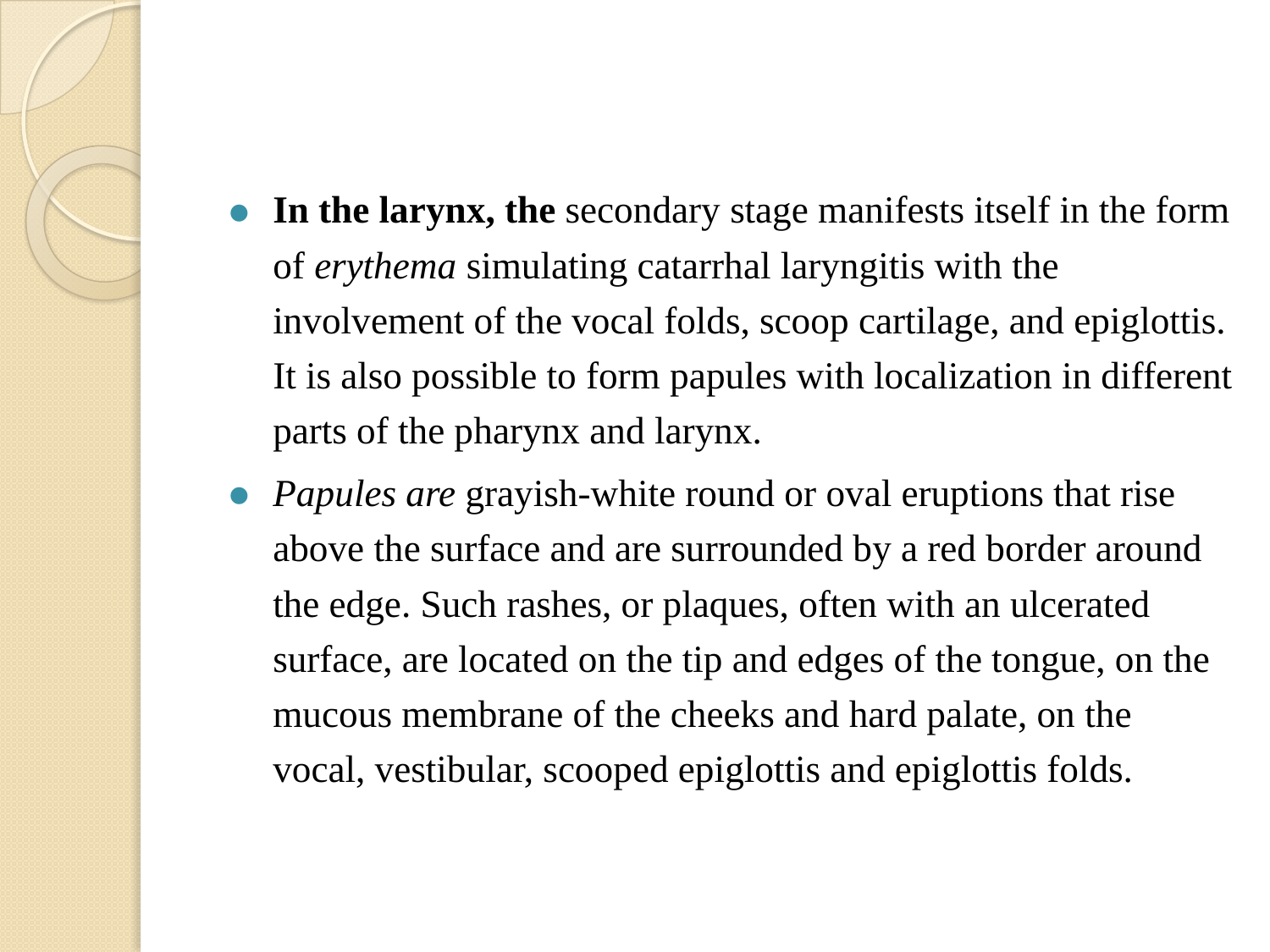

#

In the larynx, the secondary stage manifests itself in the form of erythema simulating catarrhal laryngitis with the involvement of the vocal folds, scoop cartilage, and epiglottis. It is also possible to form papules with localization in different parts of the pharynx and larynx.
Papules are grayish-white round or oval eruptions that rise above the surface and are surrounded by a red border around the edge. Such rashes, or plaques, often with an ulcerated surface, are located on the tip and edges of the tongue, on the mucous membrane of the cheeks and hard palate, on the vocal, vestibular, scooped epiglottis and epiglottis folds.